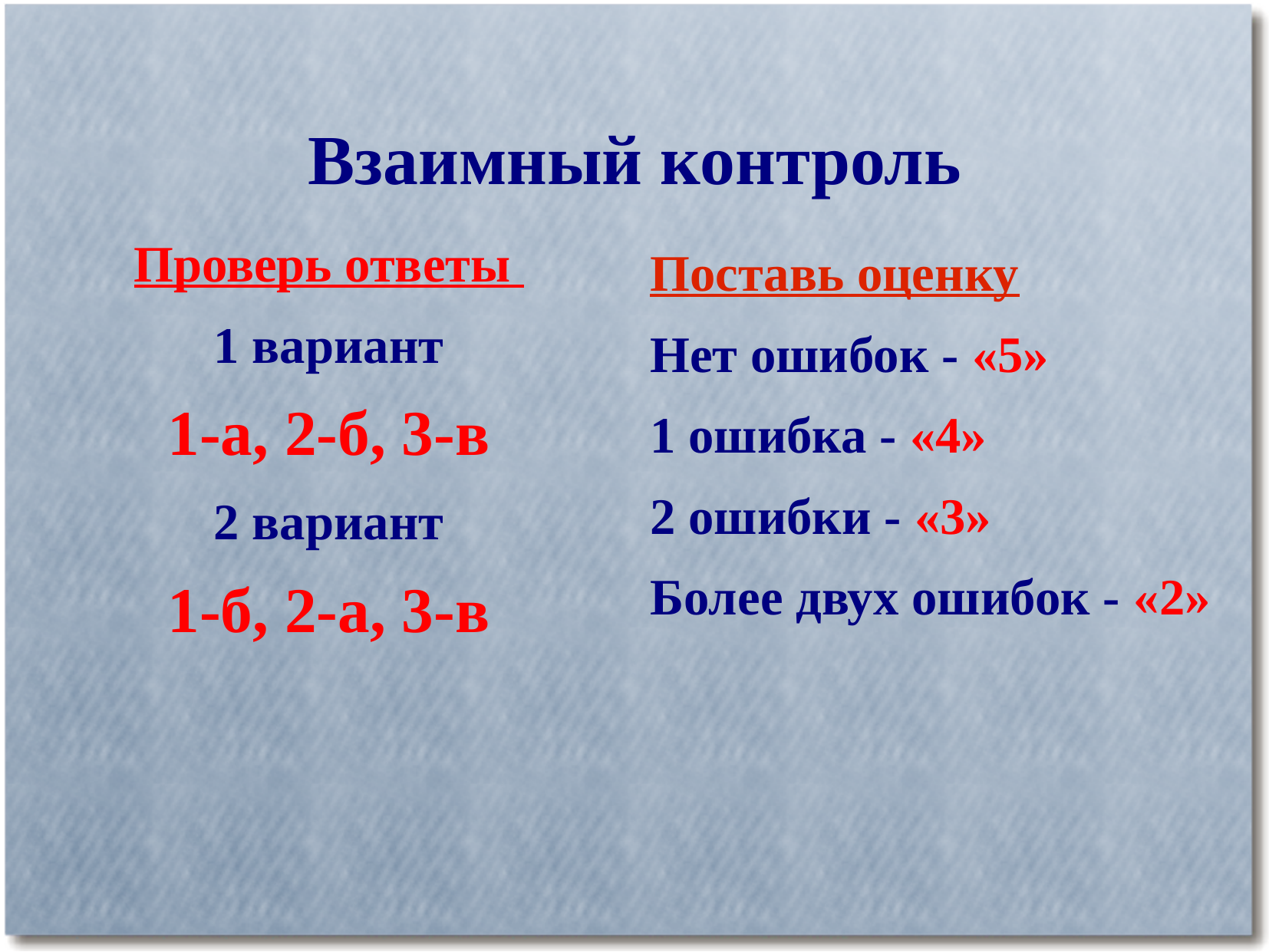

# Взаимный контроль
Проверь ответы
1 вариант
1-а, 2-б, 3-в
2 вариант
1-б, 2-а, 3-в

Поставь оценку
Нет ошибок - «5»
1 ошибка - «4»
2 ошибки - «3»
Более двух ошибок - «2»